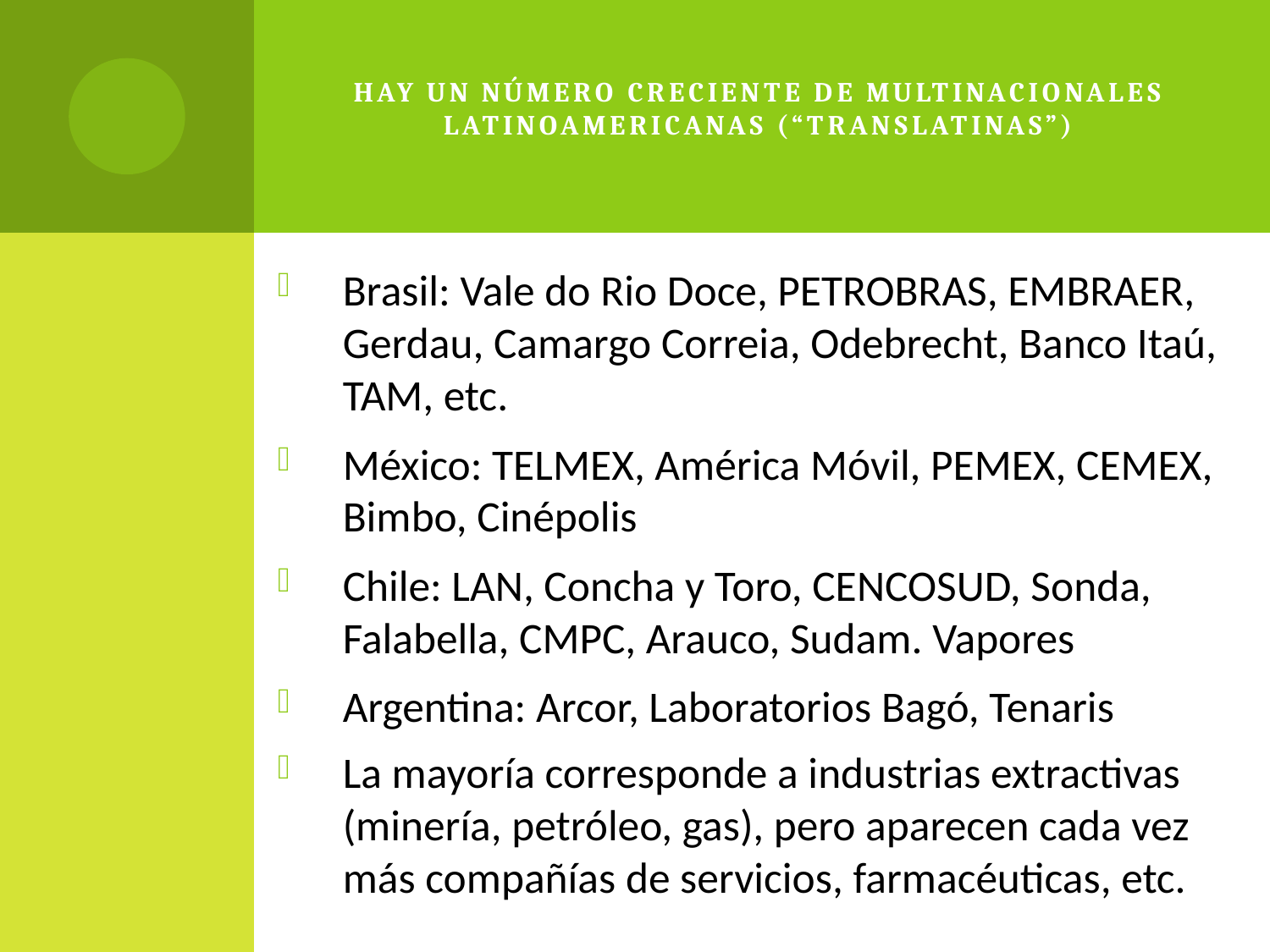

# Hay un número creciente de multinacionales latinoamericanas (“Translatinas”)
Brasil: Vale do Rio Doce, PETROBRAS, EMBRAER, Gerdau, Camargo Correia, Odebrecht, Banco Itaú, TAM, etc.
México: TELMEX, América Móvil, PEMEX, CEMEX, Bimbo, Cinépolis
Chile: LAN, Concha y Toro, CENCOSUD, Sonda, Falabella, CMPC, Arauco, Sudam. Vapores
Argentina: Arcor, Laboratorios Bagó, Tenaris
La mayoría corresponde a industrias extractivas (minería, petróleo, gas), pero aparecen cada vez más compañías de servicios, farmacéuticas, etc.